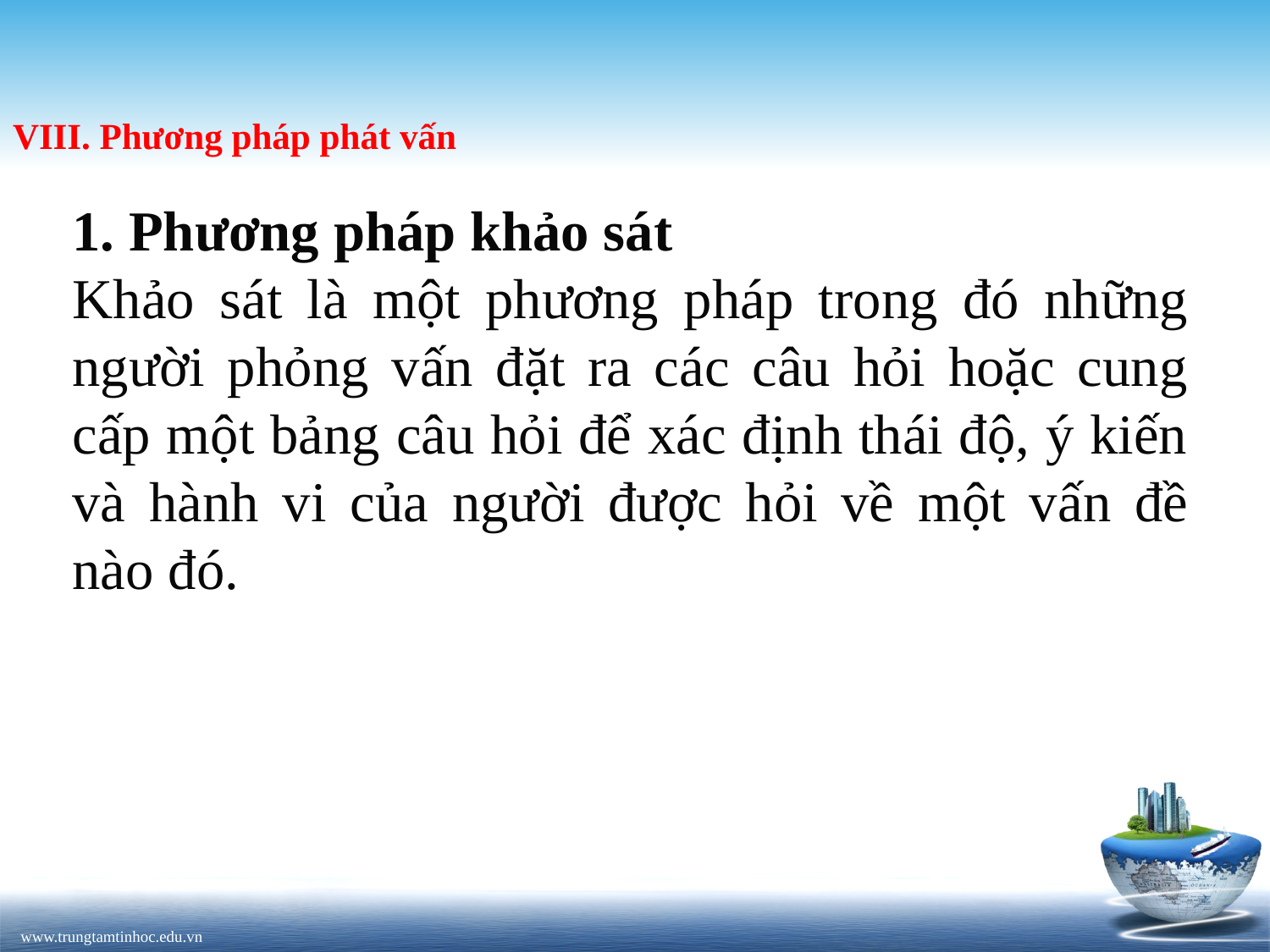

# VIII. Phương pháp phát vấn
1. Phương pháp khảo sát
Khảo sát là một phương pháp trong đó những người phỏng vấn đặt ra các câu hỏi hoặc cung cấp một bảng câu hỏi để xác định thái độ, ý kiến và hành vi của người được hỏi về một vấn đề nào đó.